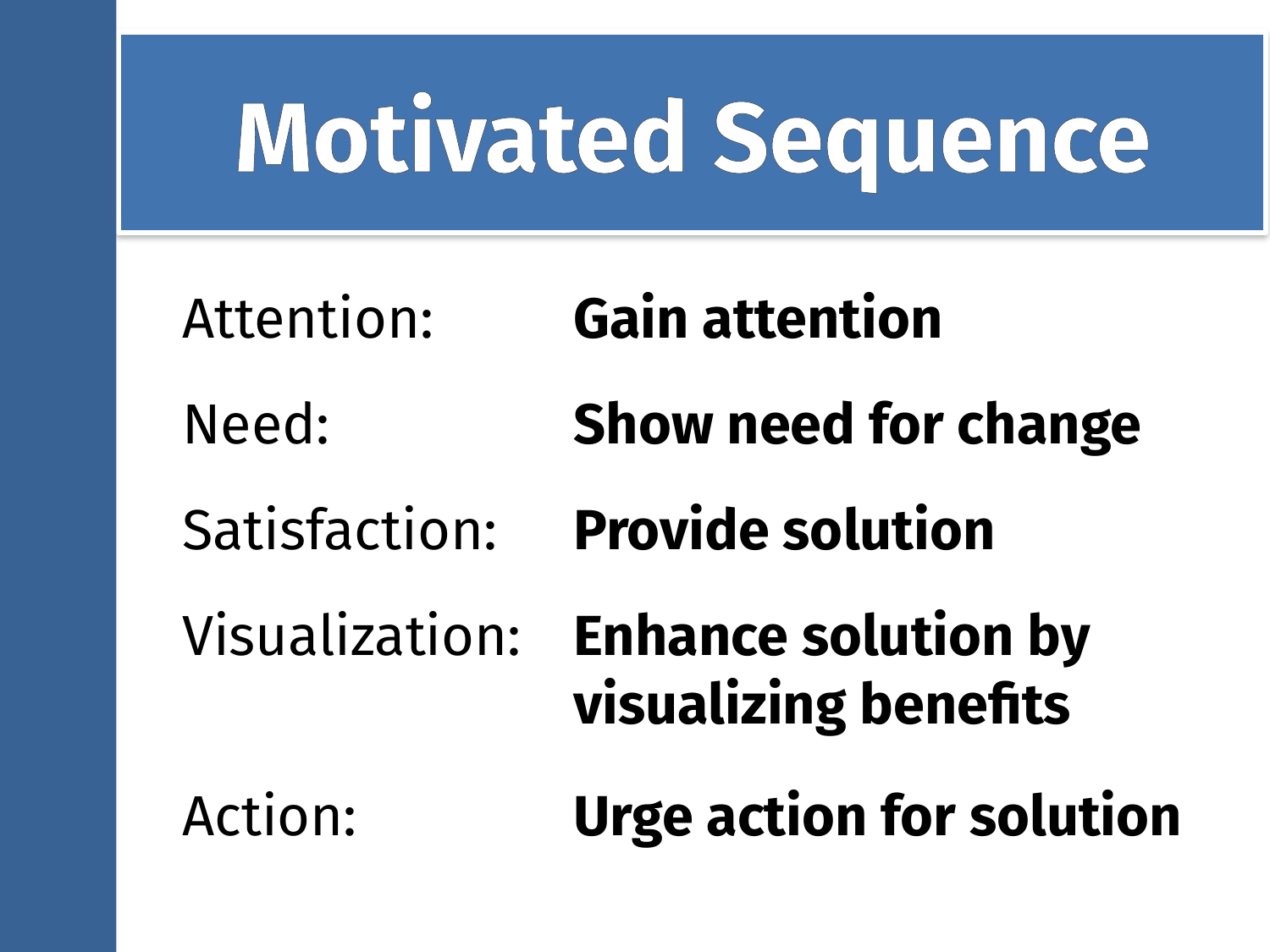

# Motivated Sequence
| Attention: | Gain attention |
| --- | --- |
| Need: | Show need for change |
| Satisfaction: | Provide solution |
| Visualization: | Enhance solution by visualizing benefits |
| Action: | Urge action for solution |